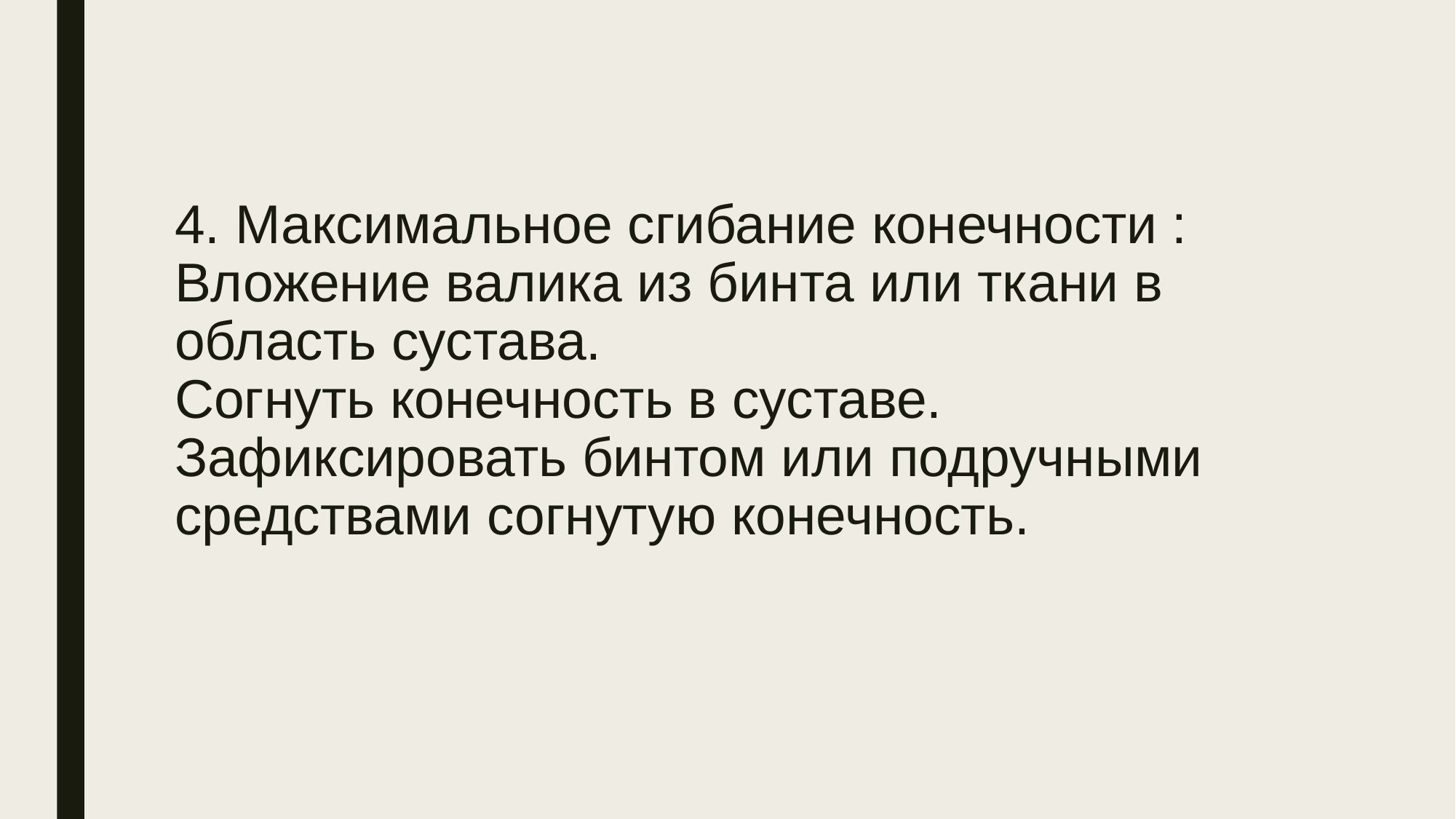

# 4. Максимальное сгибание конечности : Вложение валика из бинта или ткани в область сустава. Согнуть конечность в суставе. Зафиксировать бинтом или подручными средствами согнутую конечность.